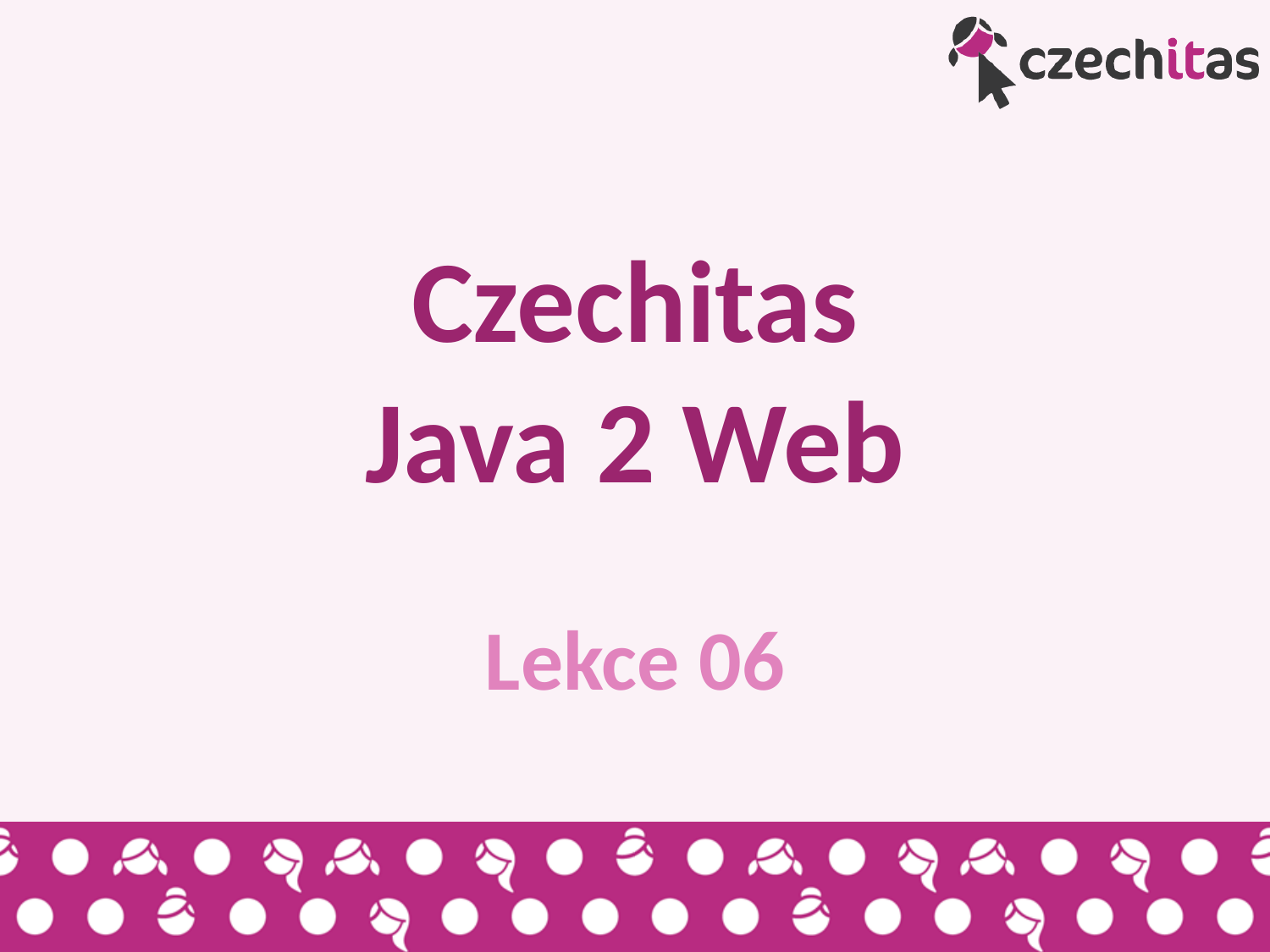

# Czechitas Java 2 Web
Lekce 06